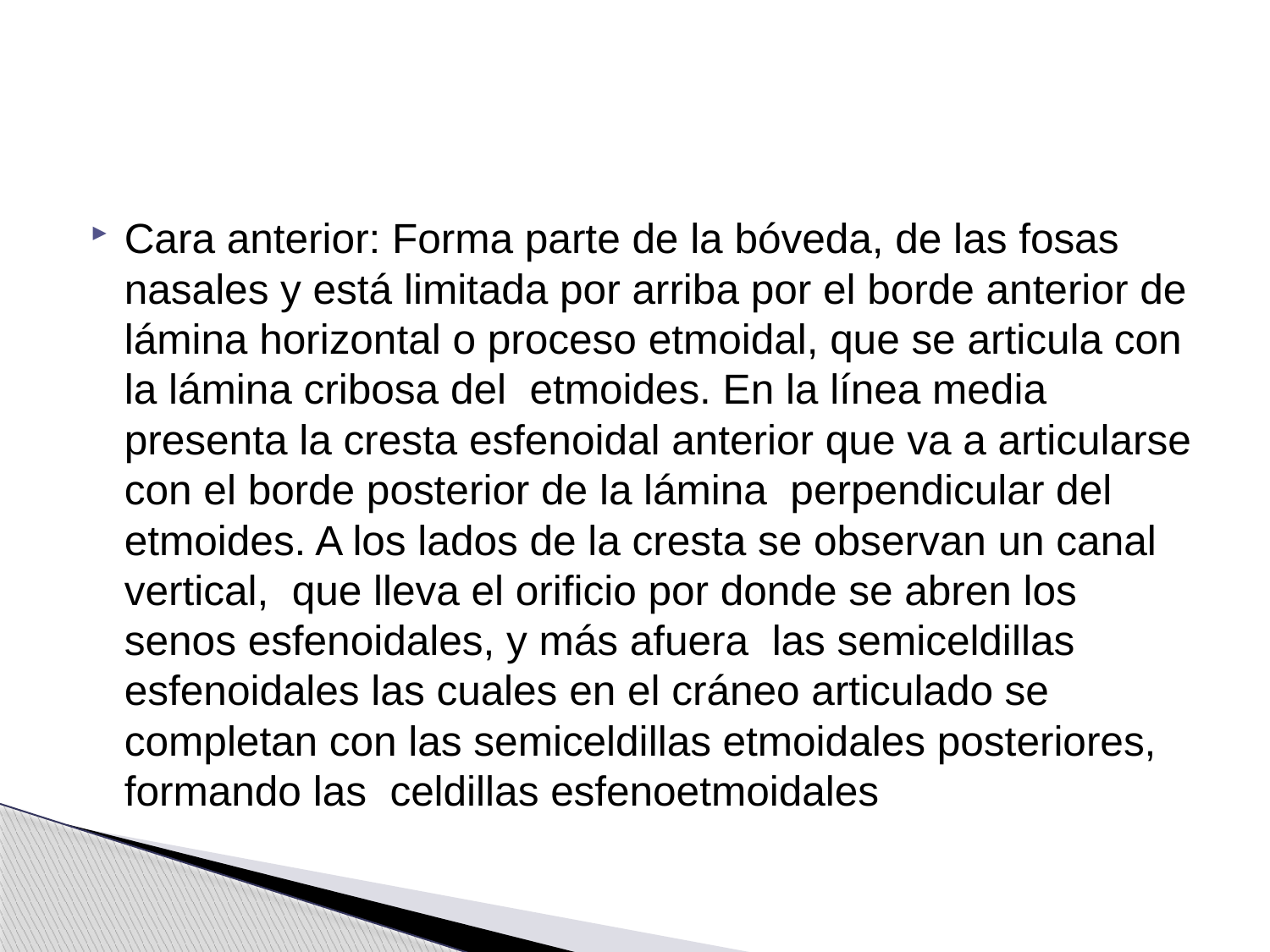

#
Cara anterior: Forma parte de la bóveda, de las fosas nasales y está limitada por arriba por el borde anterior de lámina horizontal o proceso etmoidal, que se articula con la lámina cribosa del  etmoides. En la línea media presenta la cresta esfenoidal anterior que va a articularse con el borde posterior de la lámina  perpendicular del etmoides. A los lados de la cresta se observan un canal vertical,  que lleva el orificio por donde se abren los senos esfenoidales, y más afuera  las semiceldillas esfenoidales las cuales en el cráneo articulado se completan con las semiceldillas etmoidales posteriores, formando las  celdillas esfenoetmoidales